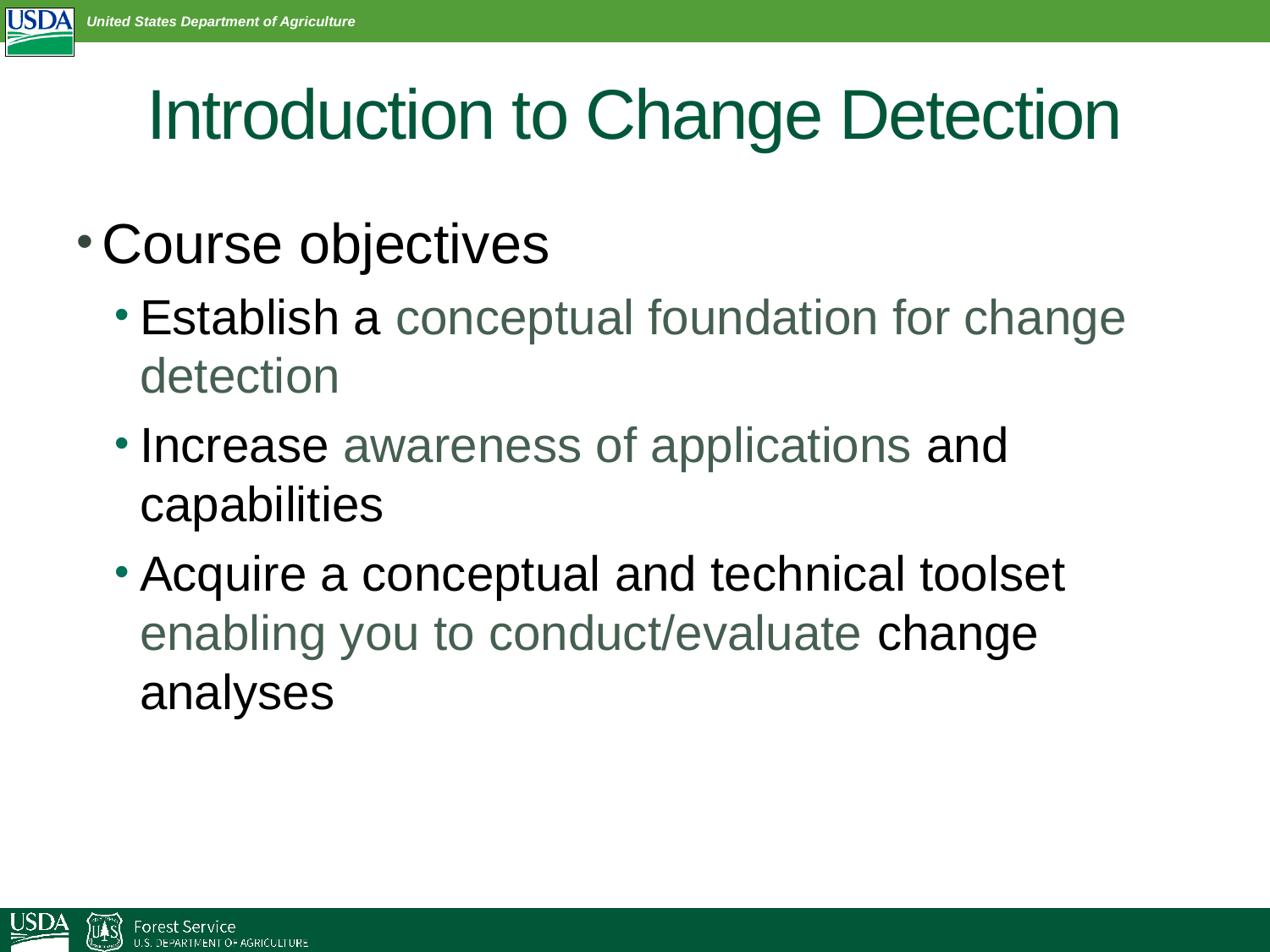

# Introduction to Change Detection
Course objectives
Establish a conceptual foundation for change detection
Increase awareness of applications and capabilities
Acquire a conceptual and technical toolset enabling you to conduct/evaluate change analyses